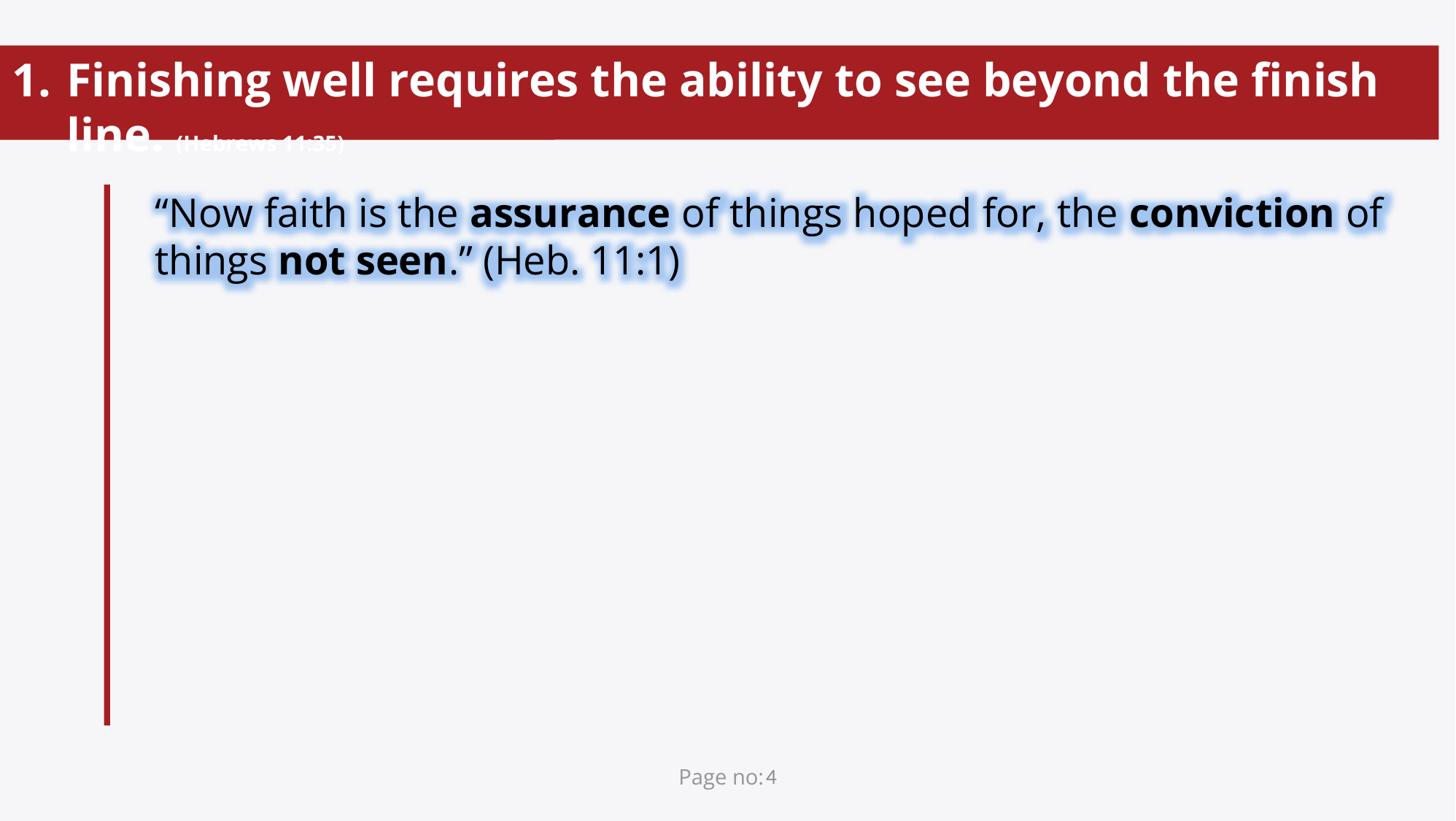

Finishing well requires the ability to see beyond the finish line. (Hebrews 11:35)

“Now faith is the assurance of things hoped for, the conviction of things not seen.” (Heb. 11:1)